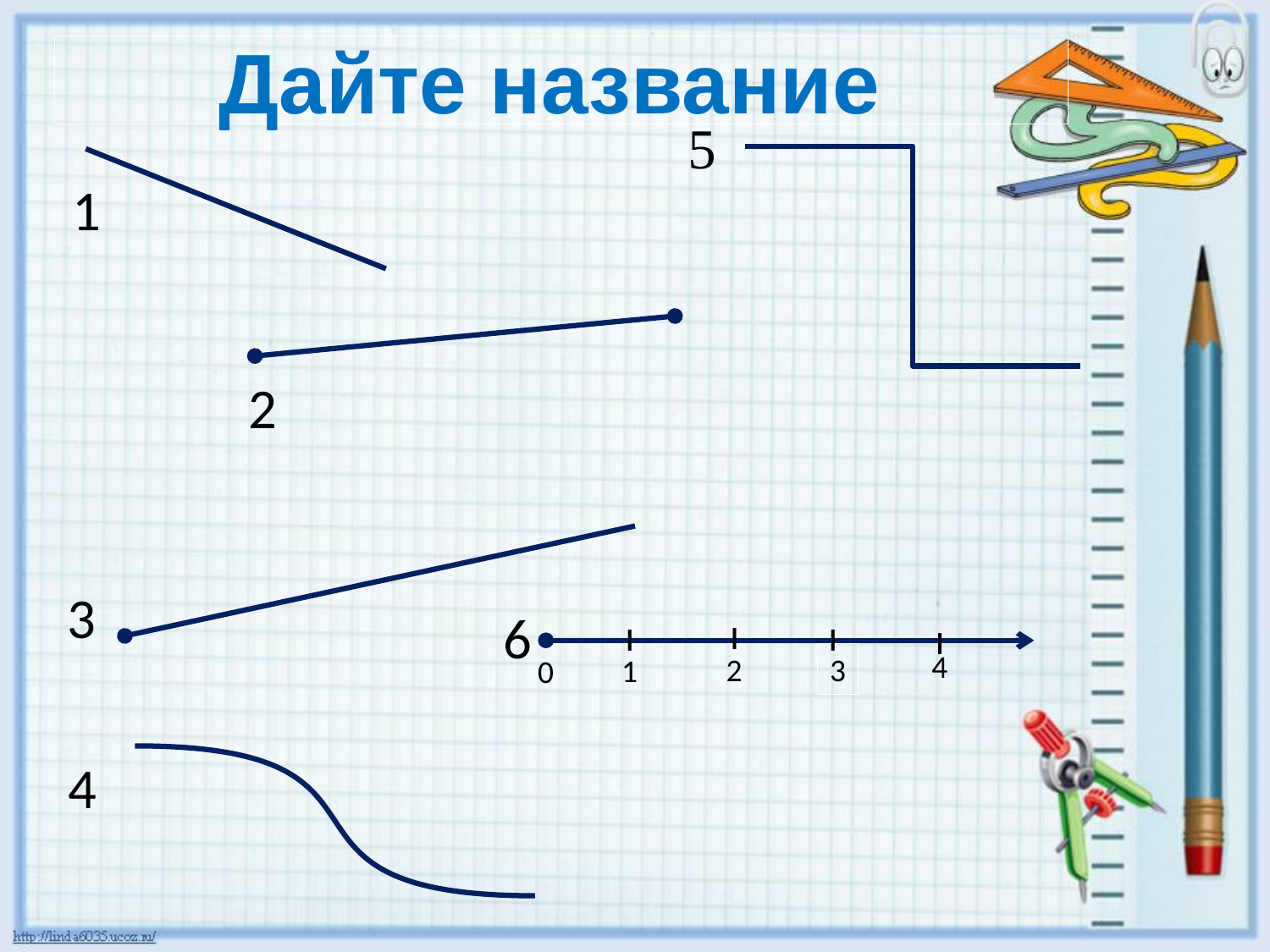

# Дайте название
5
1
2
3
6
_
_
_
_
4
2
3
1
0
4